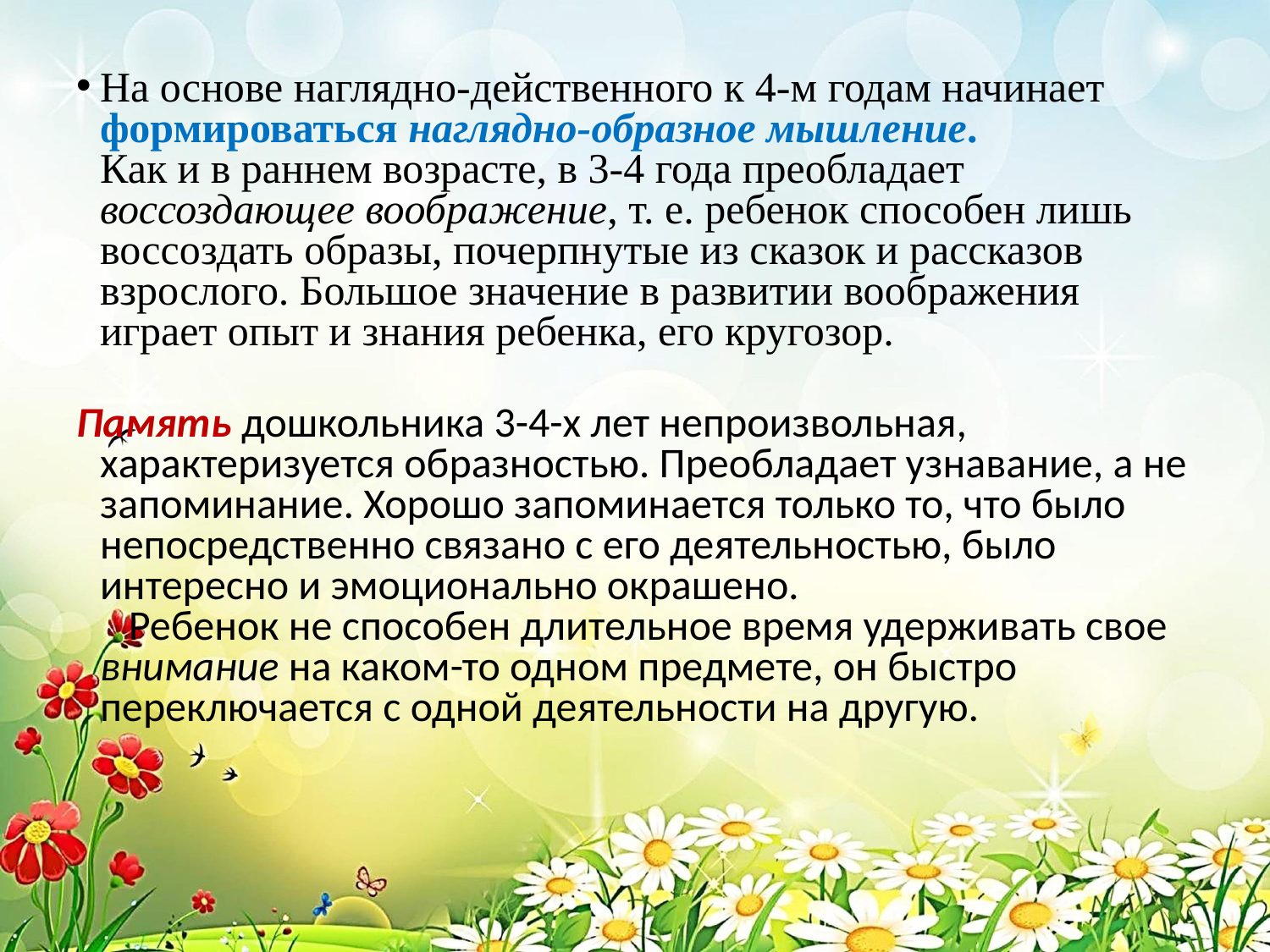

#
На основе наглядно-действенного к 4-м годам начинает формироваться наглядно-образное мышление.
Как и в раннем возрасте, в 3-4 года преобладает воссоздающее воображение, т. е. ребенок способен лишь воссоздать образы, почерпнутые из сказок и рассказов взрослого. Большое значение в развитии воображения играет опыт и знания ребенка, его кругозор.
Память дошкольника 3-4-х лет непроизвольная, характеризуется образностью. Преобладает узнавание, а не запоминание. Хорошо запоминается только то, что было непосредственно связано с его деятельностью, было интересно и эмоционально окрашено.
   Ребенок не способен длительное время удерживать свое внимание на каком-то одном предмете, он быстро переключается с одной деятельности на другую.